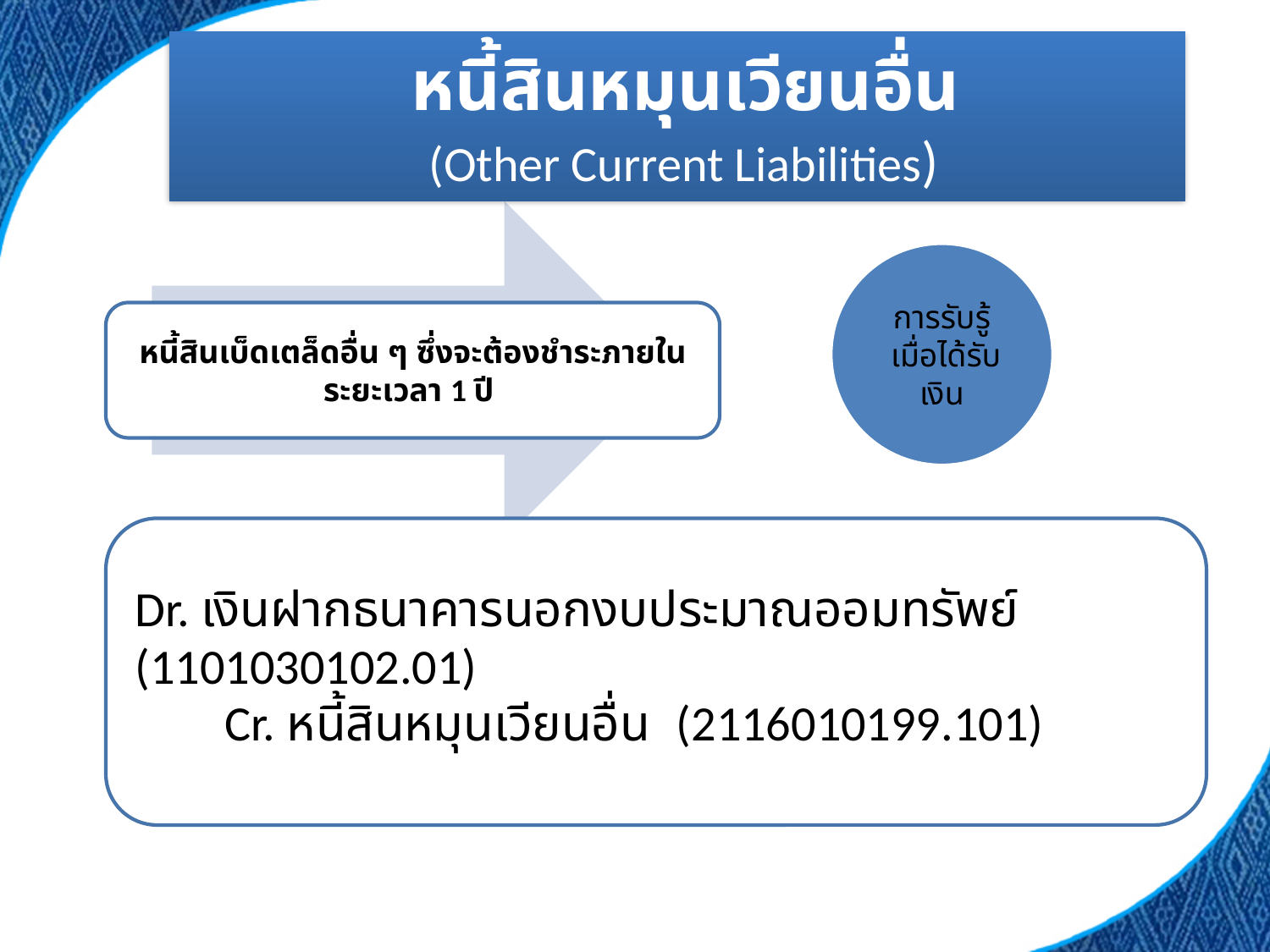

# หนี้สินหมุนเวียนอื่น (Other Current Liabilities)

การรับรู้
Dr. เงินฝากธนาคารนอกงบประมาณออมทรัพย์ (1101030102.01)